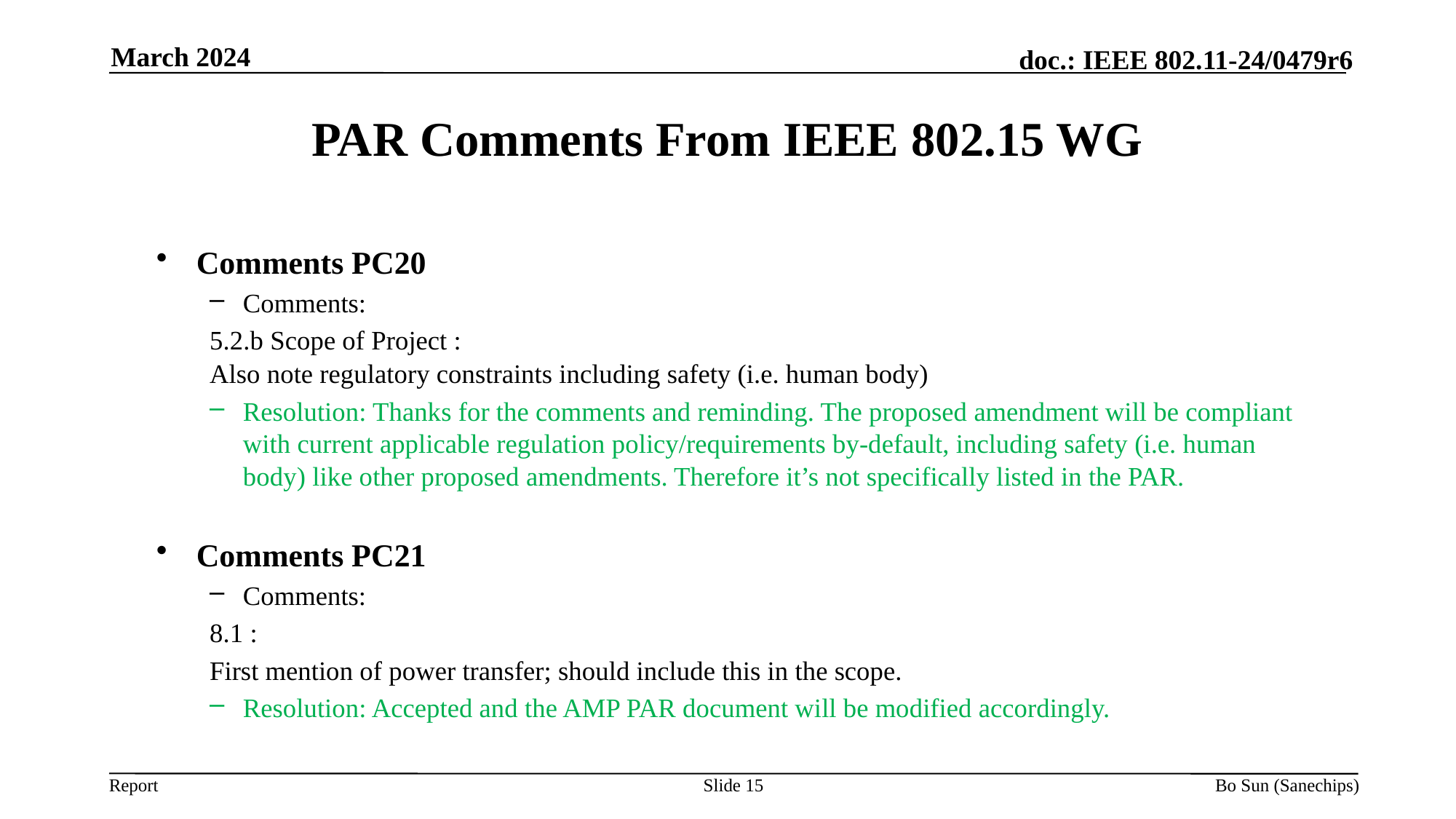

March 2024
PAR Comments From IEEE 802.15 WG
Comments PC20
Comments:
5.2.b Scope of Project :
Also note regulatory constraints including safety (i.e. human body)
Resolution: Thanks for the comments and reminding. The proposed amendment will be compliant with current applicable regulation policy/requirements by-default, including safety (i.e. human body) like other proposed amendments. Therefore it’s not specifically listed in the PAR.

Comments PC21
Comments:
8.1 :
First mention of power transfer; should include this in the scope.
Resolution: Accepted and the AMP PAR document will be modified accordingly.

Slide 15
Bo Sun (Sanechips)